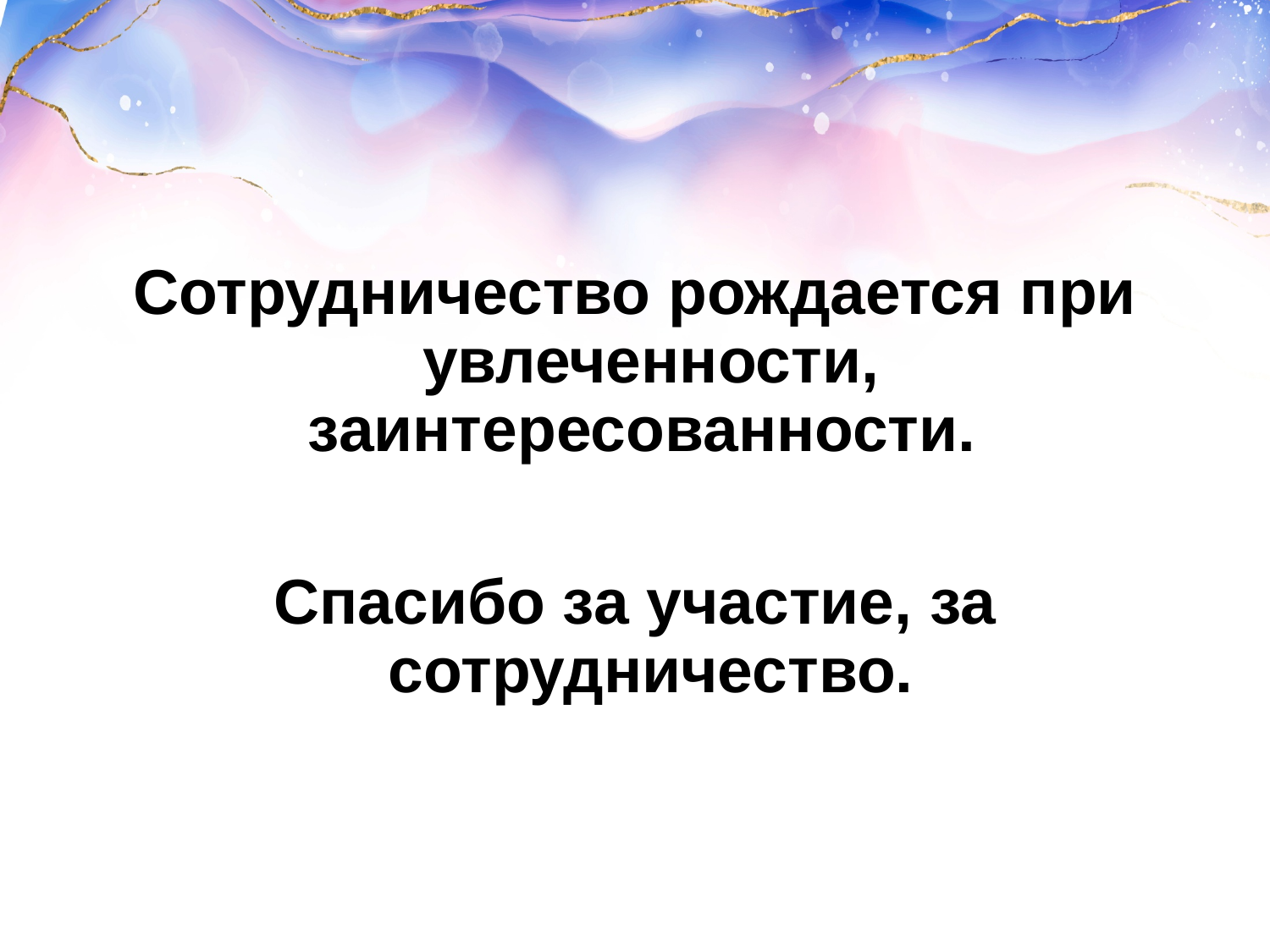

#
Сотрудничество рождается при увлеченности, заинтересованности.

Спасибо за участие, за сотрудничество.